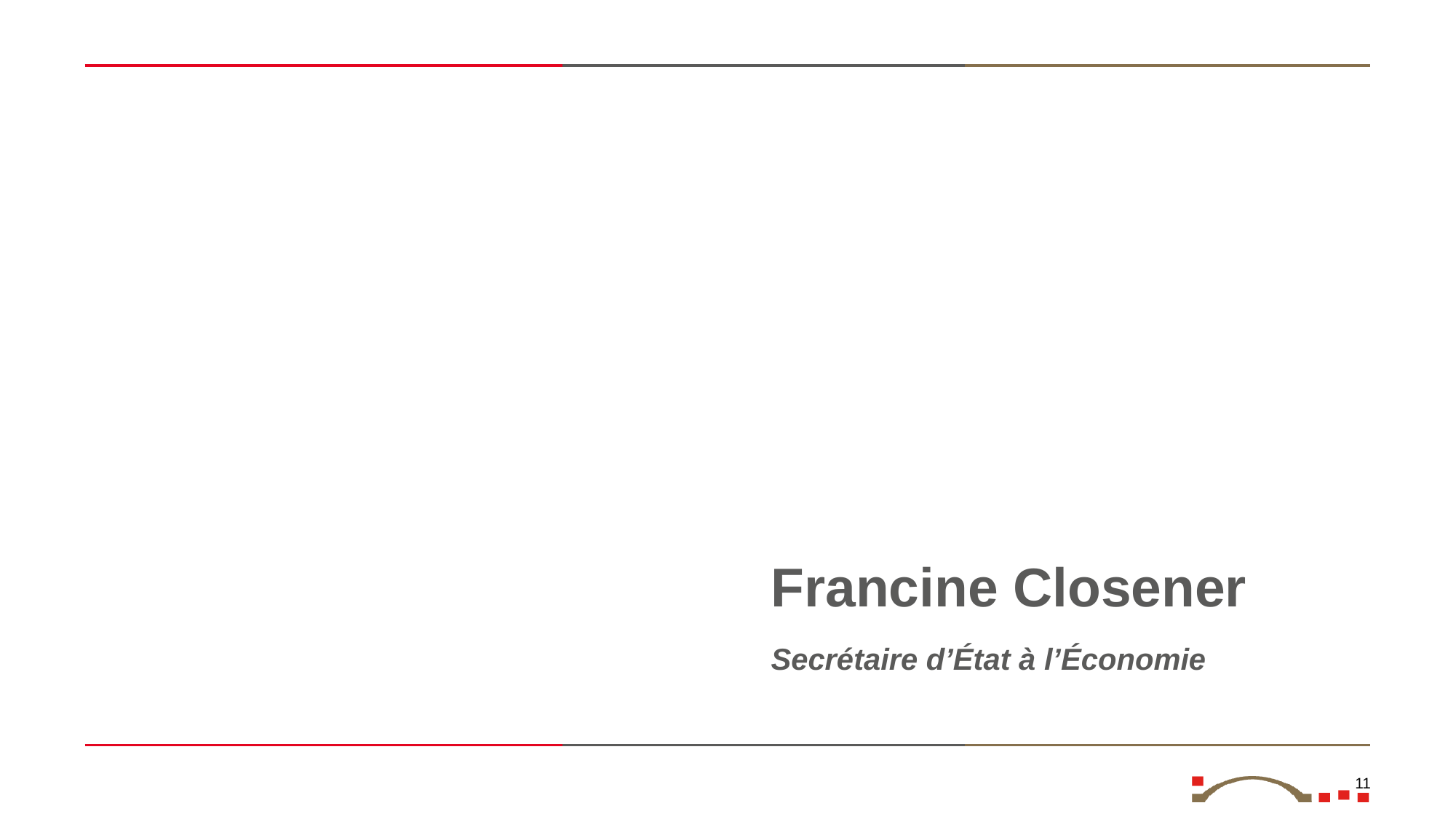

Francine Closener
Secrétaire d’État à l’Économie
11